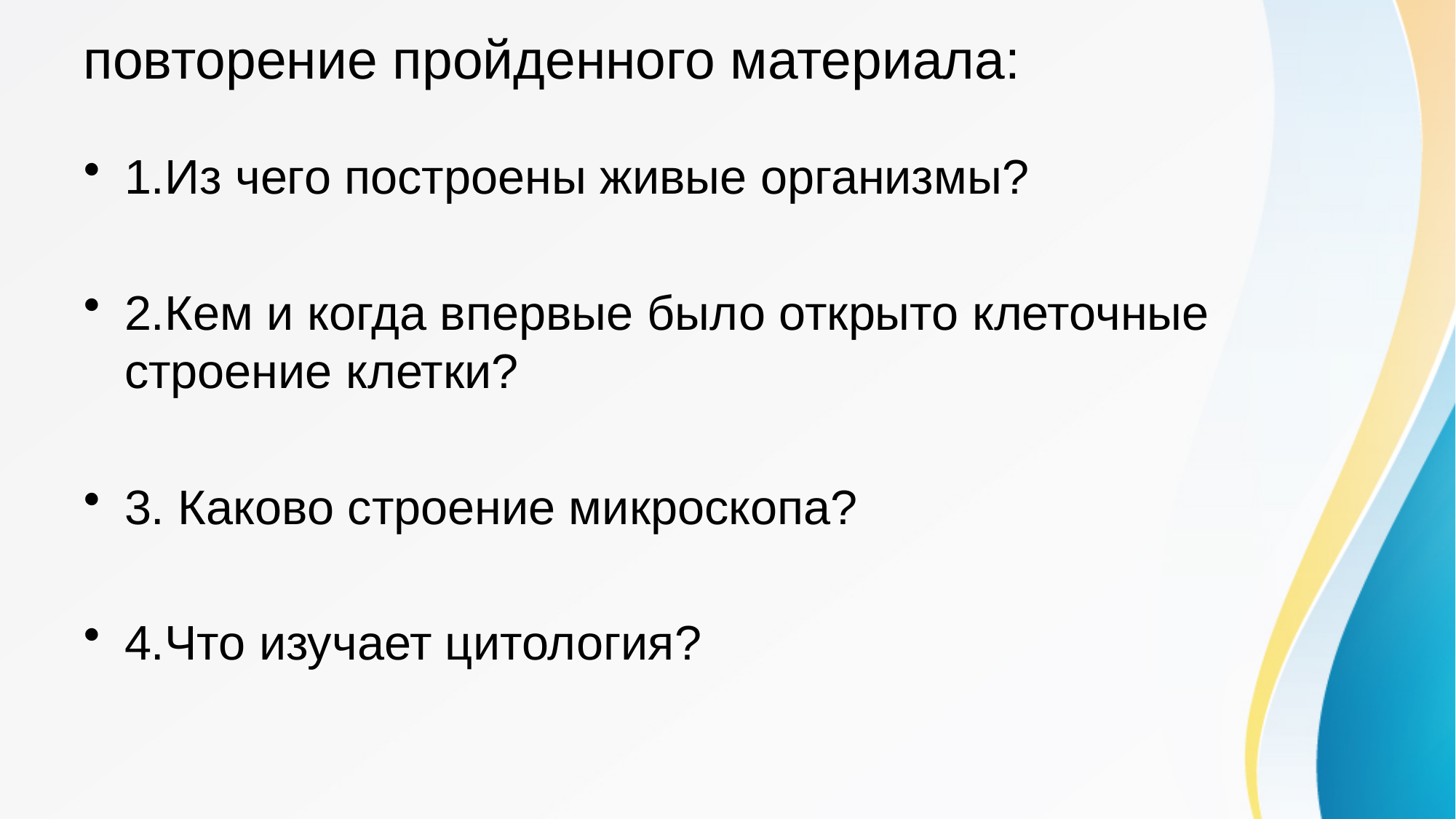

# повторение пройденного материала:
1.Из чего построены живые организмы?

2.Кем и когда впервые было открыто клеточные строение клетки?

3. Каково строение микроскопа?

4.Что изучает цитология?